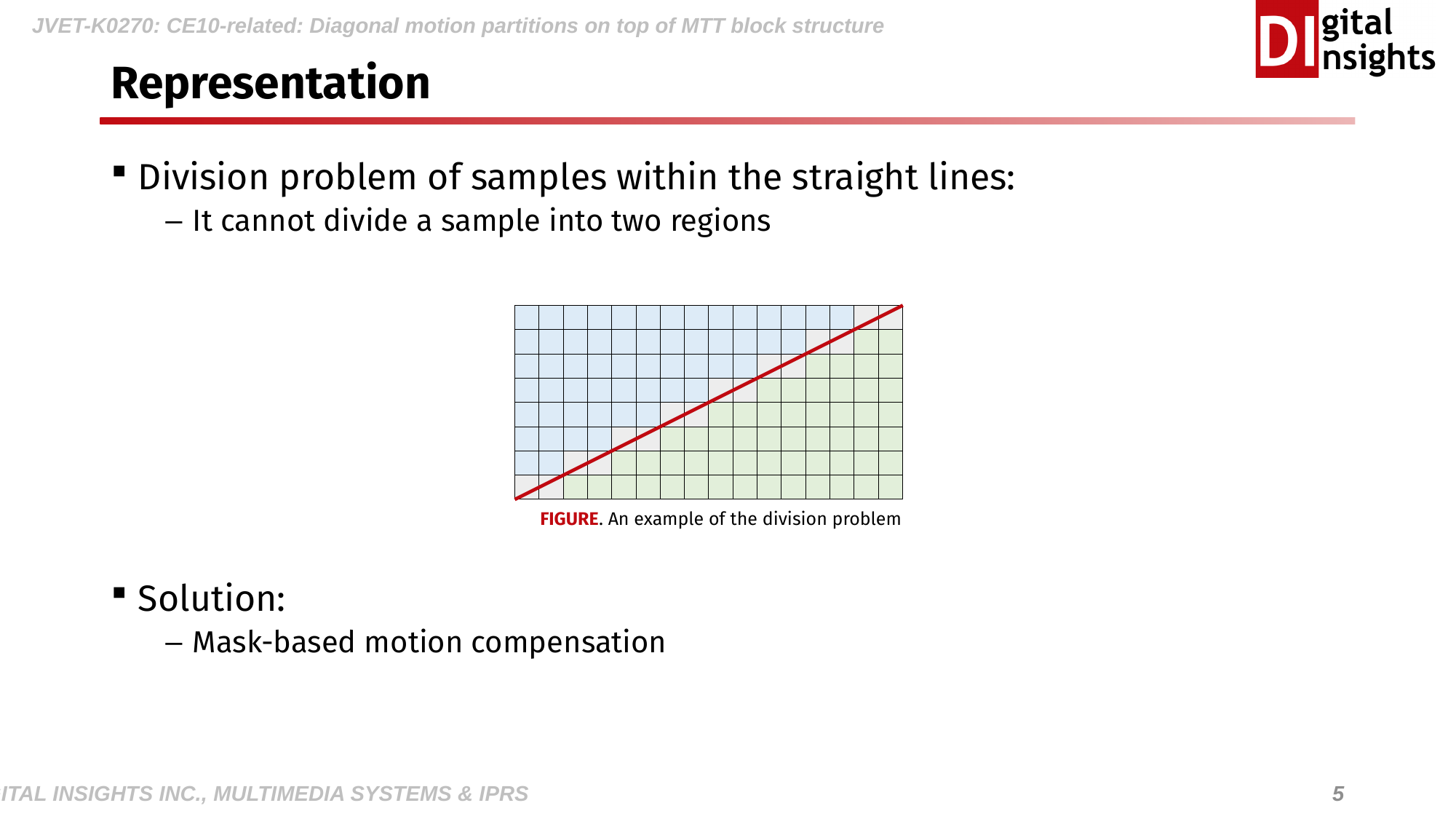

# Representation
Division problem of samples within the straight lines:
It cannot divide a sample into two regions

Solution:
Mask-based motion compensation
|  |  |  |  |  |  |  |  |  |  |  |  |  |  |  |  |
| --- | --- | --- | --- | --- | --- | --- | --- | --- | --- | --- | --- | --- | --- | --- | --- |
|  |  |  |  |  |  |  |  |  |  |  |  |  |  |  |  |
|  |  |  |  |  |  |  |  |  |  |  |  |  |  |  |  |
|  |  |  |  |  |  |  |  |  |  |  |  |  |  |  |  |
|  |  |  |  |  |  |  |  |  |  |  |  |  |  |  |  |
|  |  |  |  |  |  |  |  |  |  |  |  |  |  |  |  |
|  |  |  |  |  |  |  |  |  |  |  |  |  |  |  |  |
|  |  |  |  |  |  |  |  |  |  |  |  |  |  |  |  |
FIGURE. An example of the division problem
5